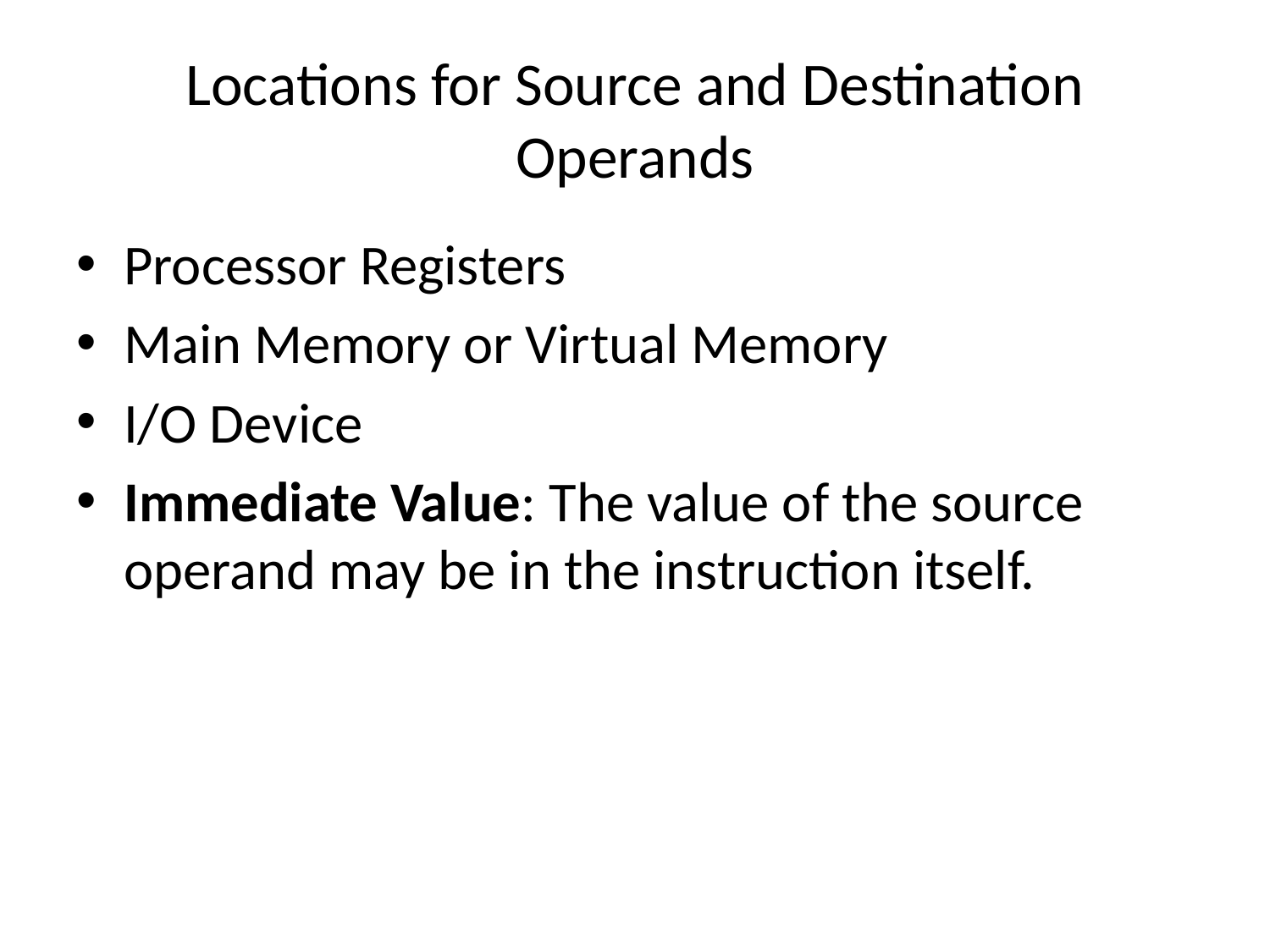

# Locations for Source and Destination Operands
Processor Registers
Main Memory or Virtual Memory
I/O Device
Immediate Value: The value of the source operand may be in the instruction itself.